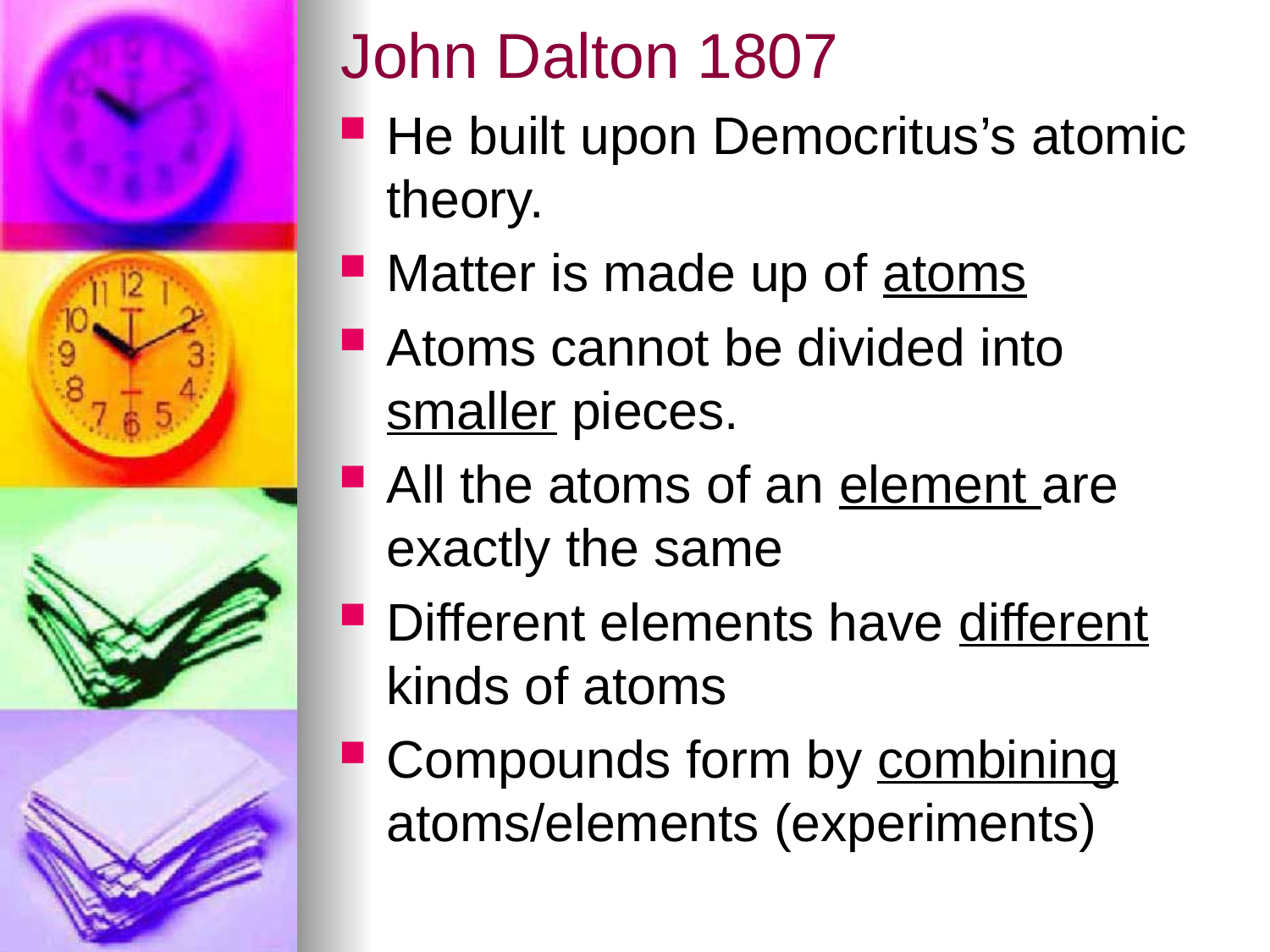

# John Dalton 1807
He built upon Democritus’s atomic theory.
Matter is made up of atoms
Atoms cannot be divided into smaller pieces.
All the atoms of an element are exactly the same
Different elements have different kinds of atoms
Compounds form by combining atoms/elements (experiments)